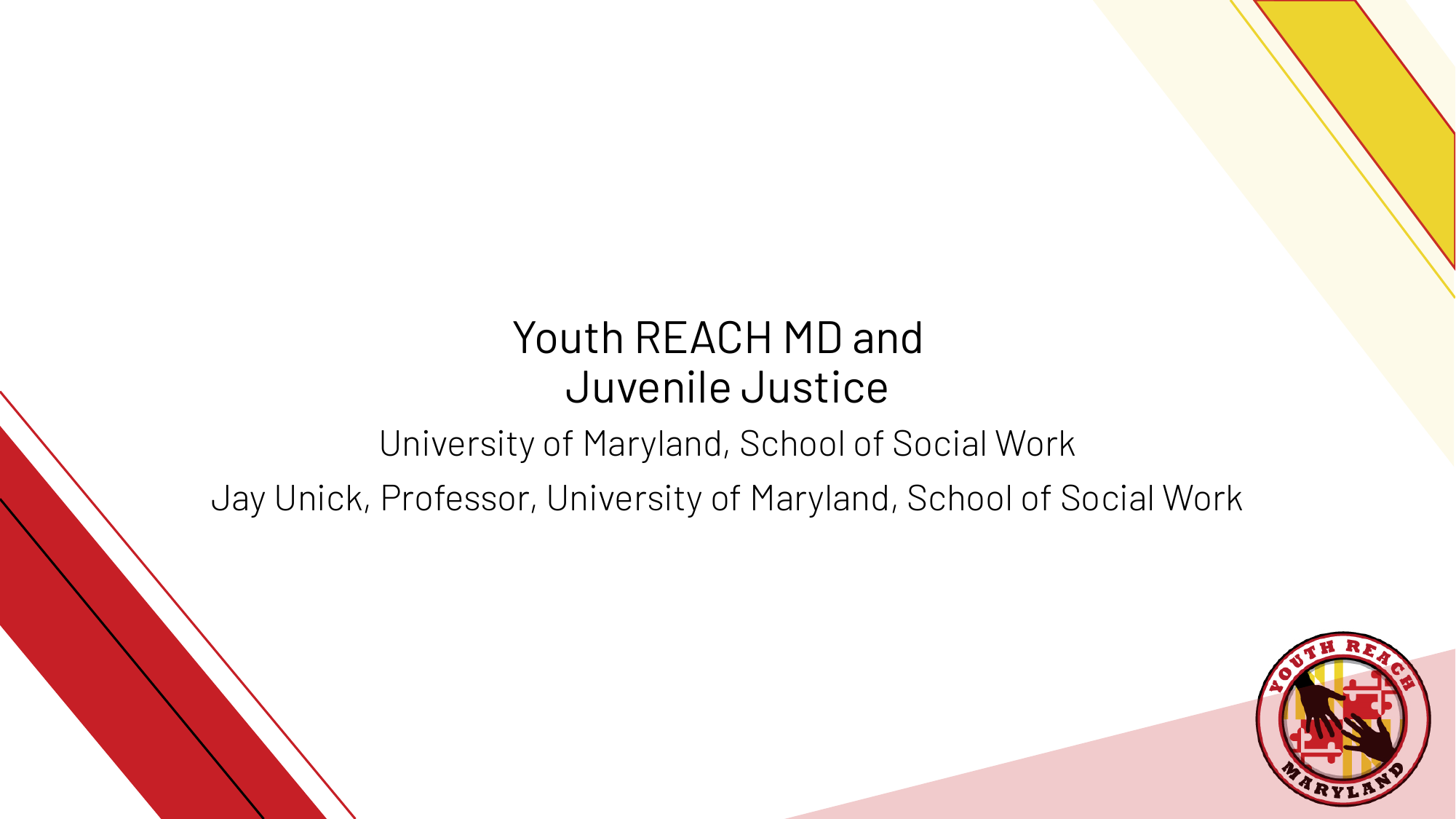

# Youth REACH MD and   Juvenile Justice
University of Maryland, School of Social Work
Jay Unick, Professor, University of Maryland, School of Social Work